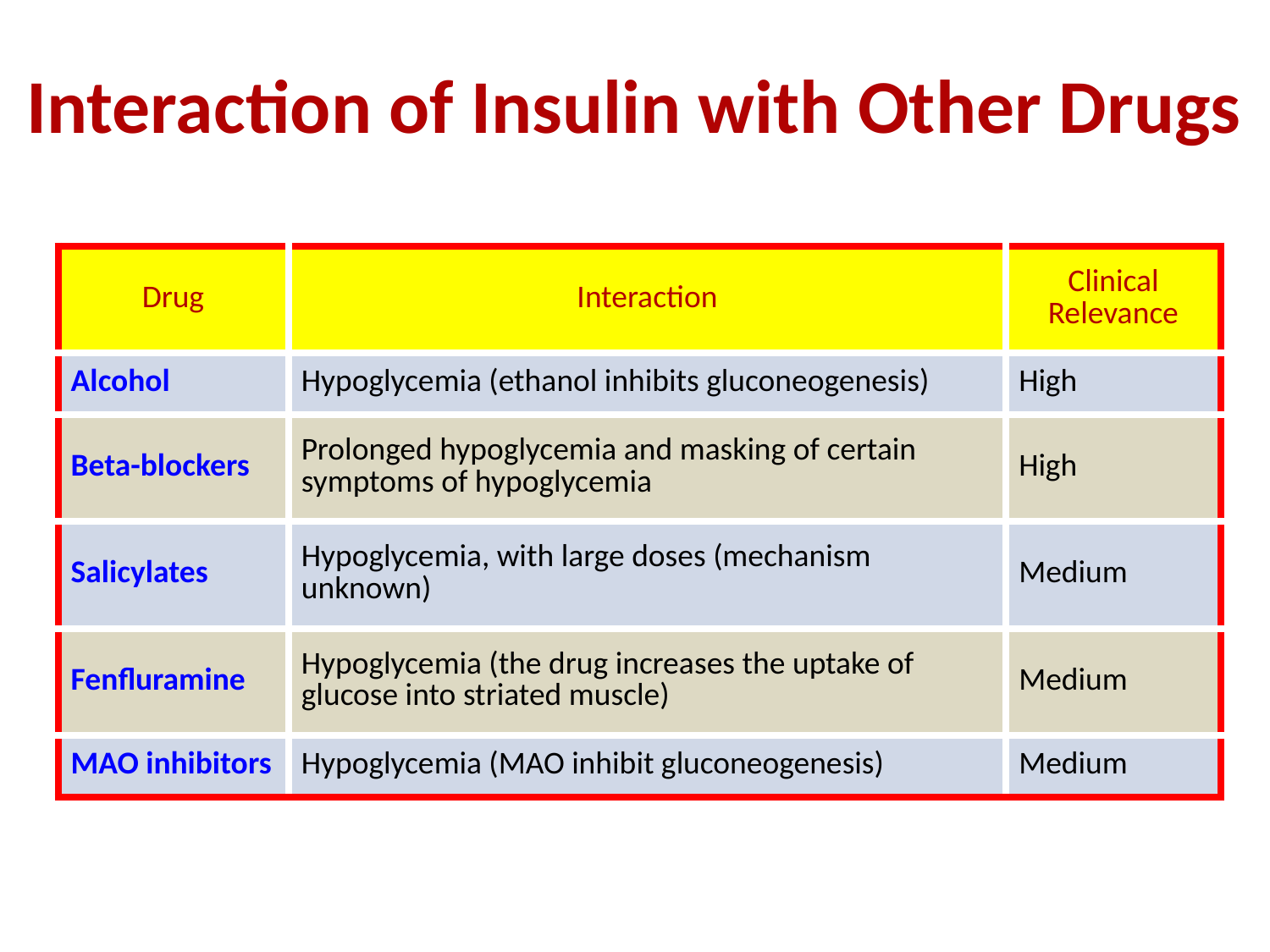

# Interaction of Insulin with Other Drugs
| Drug | Interaction | Clinical Relevance |
| --- | --- | --- |
| Alcohol | Hypoglycemia (ethanol inhibits gluconeogenesis) | High |
| Beta-blockers | Prolonged hypoglycemia and masking of certain symptoms of hypoglycemia | High |
| Salicylates | Hypoglycemia, with large doses (mechanism unknown) | Medium |
| Fenfluramine | Hypoglycemia (the drug increases the uptake of glucose into striated muscle) | Medium |
| MAO inhibitors | Hypoglycemia (MAO inhibit gluconeogenesis) | Medium |